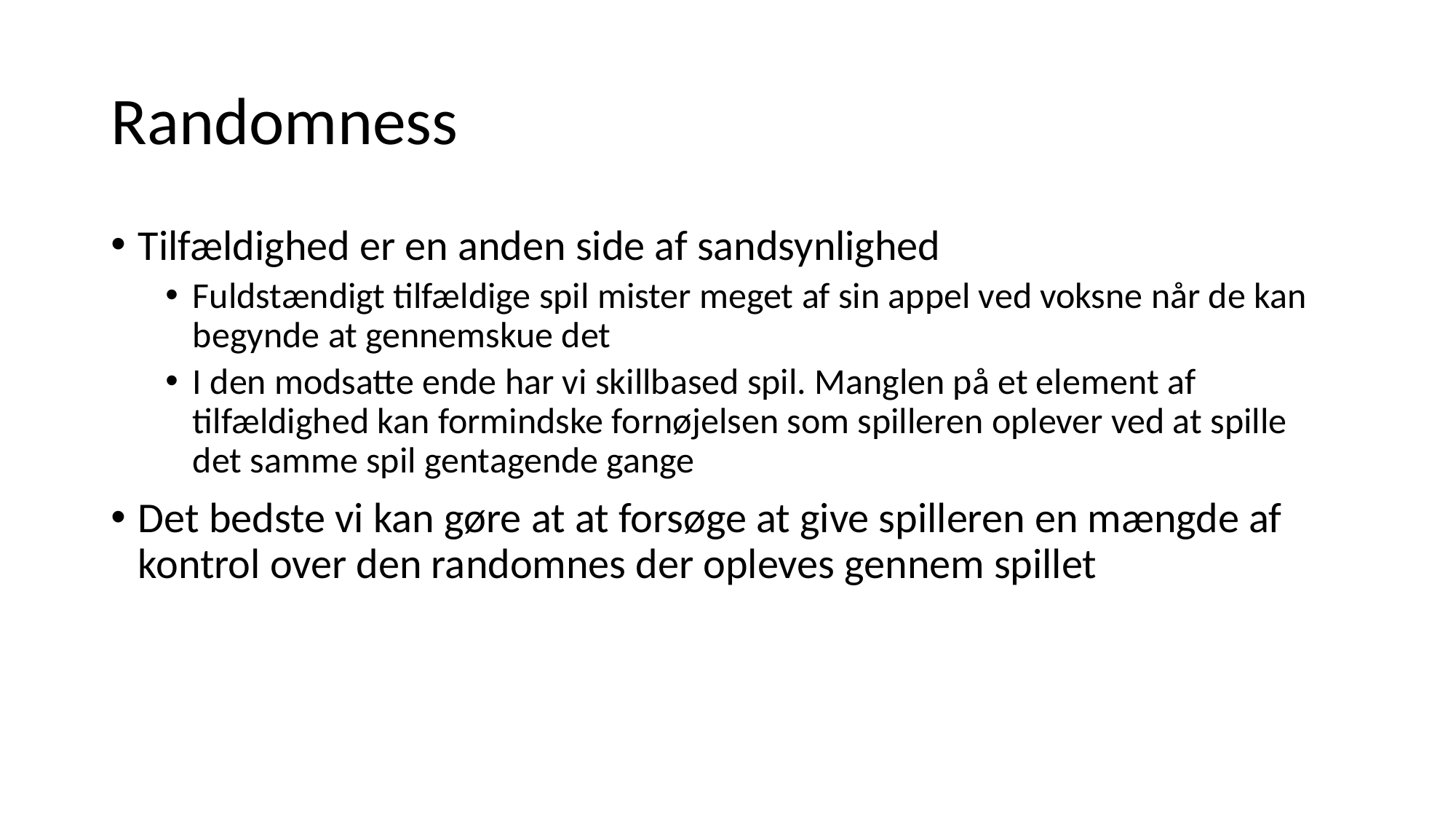

# Randomness
Tilfældighed er en anden side af sandsynlighed
Fuldstændigt tilfældige spil mister meget af sin appel ved voksne når de kan begynde at gennemskue det
I den modsatte ende har vi skillbased spil. Manglen på et element af tilfældighed kan formindske fornøjelsen som spilleren oplever ved at spille det samme spil gentagende gange
Det bedste vi kan gøre at at forsøge at give spilleren en mængde af kontrol over den randomnes der opleves gennem spillet